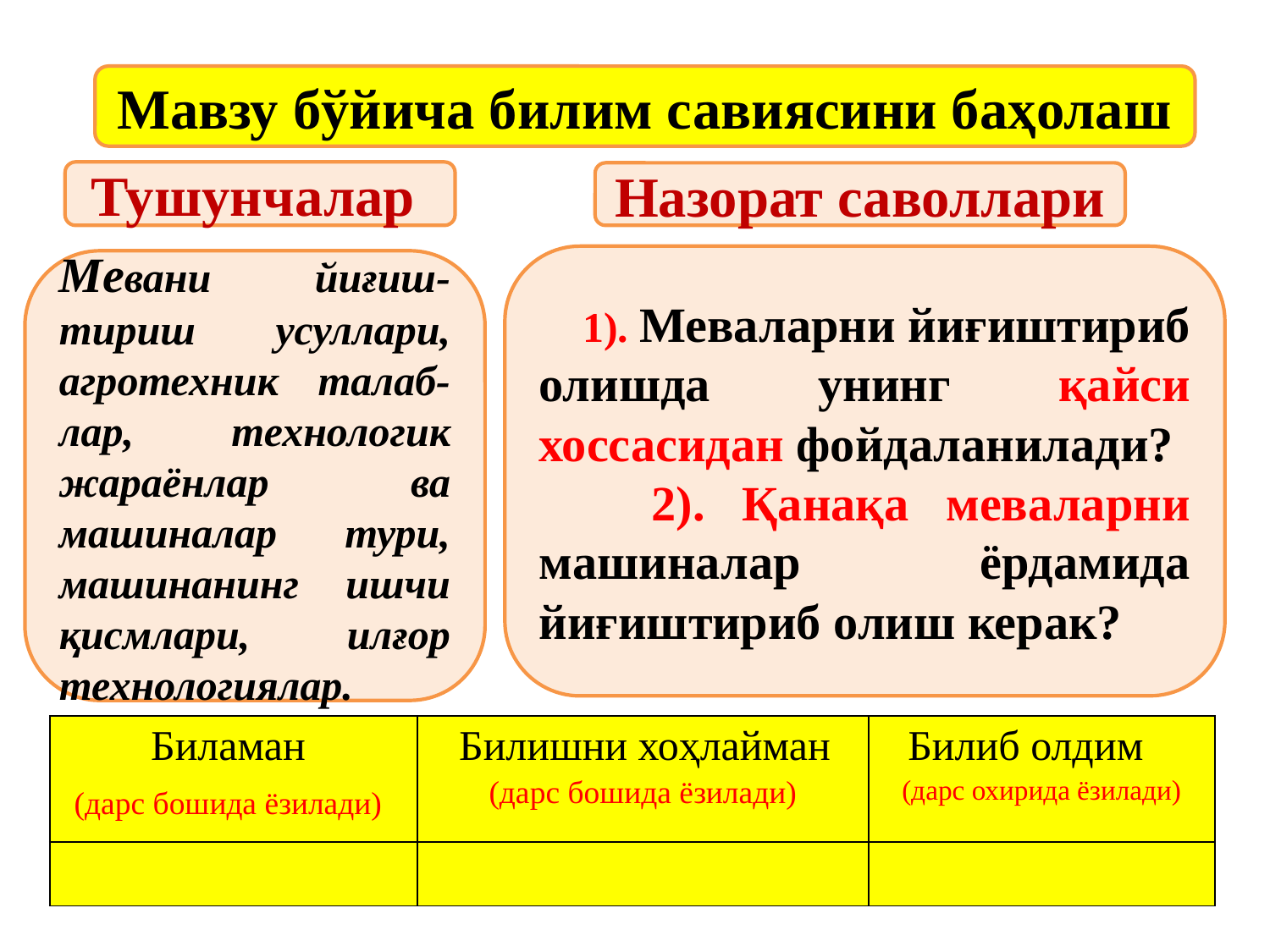

Мавзу бўйича билим савиясини баҳолаш
Тушунчалар
Назорат саволлари
    1). Меваларни йиғиштириб олишда унинг қайси хоссасидан фойдаланилади?
   2). Қанақа меваларни машиналар ёрдамида йиғиштириб олиш керак?

Мевани йиғиш-тириш усуллари, агротехник талаб-лар,  технологик жараёнлар ва машиналар тури, машинанинг ишчи қисмлари, илғор технологиялар.

| Биламан (дарс бошида ёзилади) | Билишни хоҳлайман (дарс бошида ёзилади) | Билиб олдим (дарс охирида ёзилади) |
| --- | --- | --- |
|  |  |  |